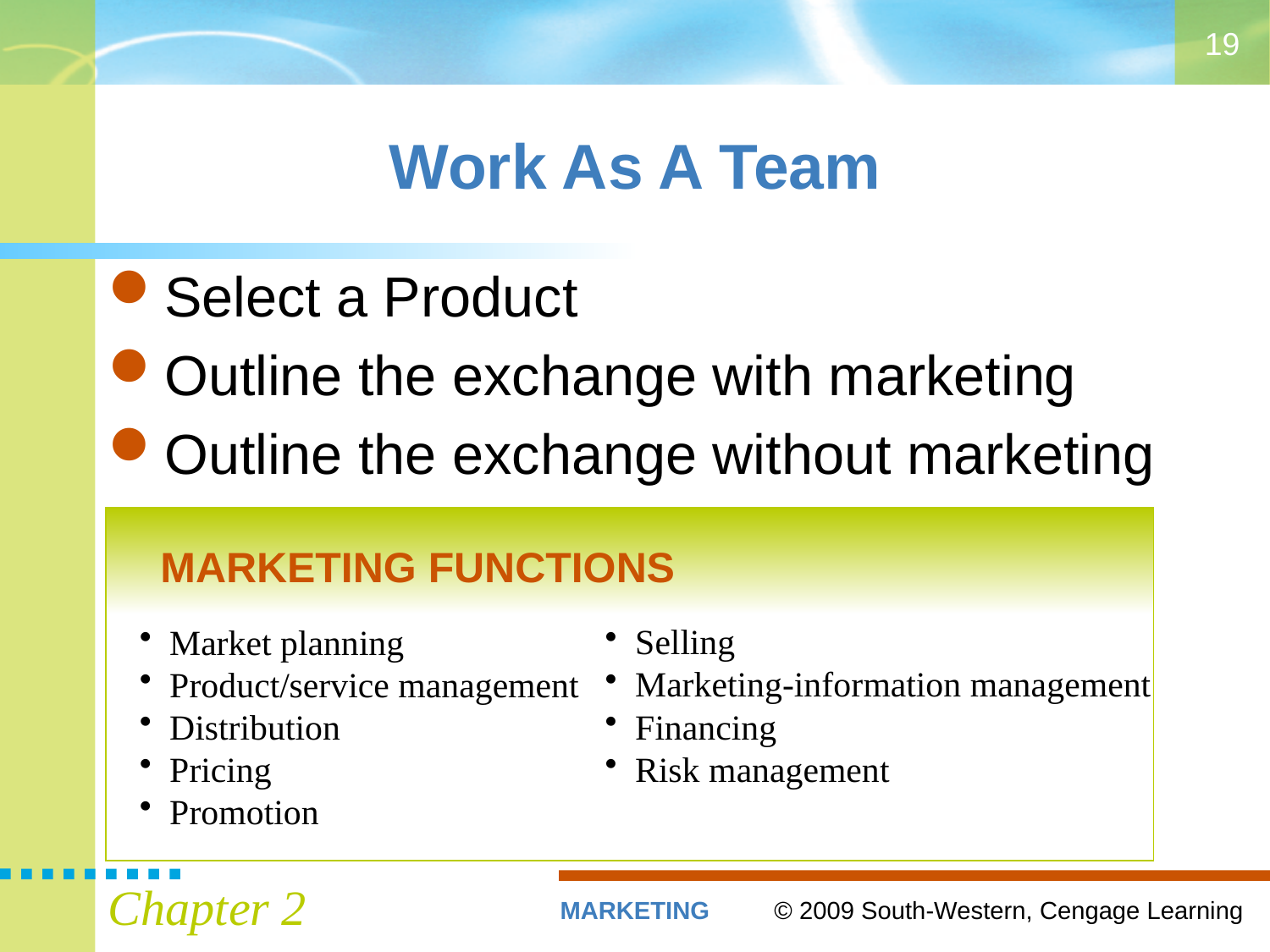

19
# Work As A Team
Select a Product
Outline the exchange with marketing
Outline the exchange without marketing

MARKETING FUNCTIONS
Market planning
Product/service management
Distribution
Pricing
Promotion
Selling
Marketing-information management
Financing
Risk management
Chapter 2